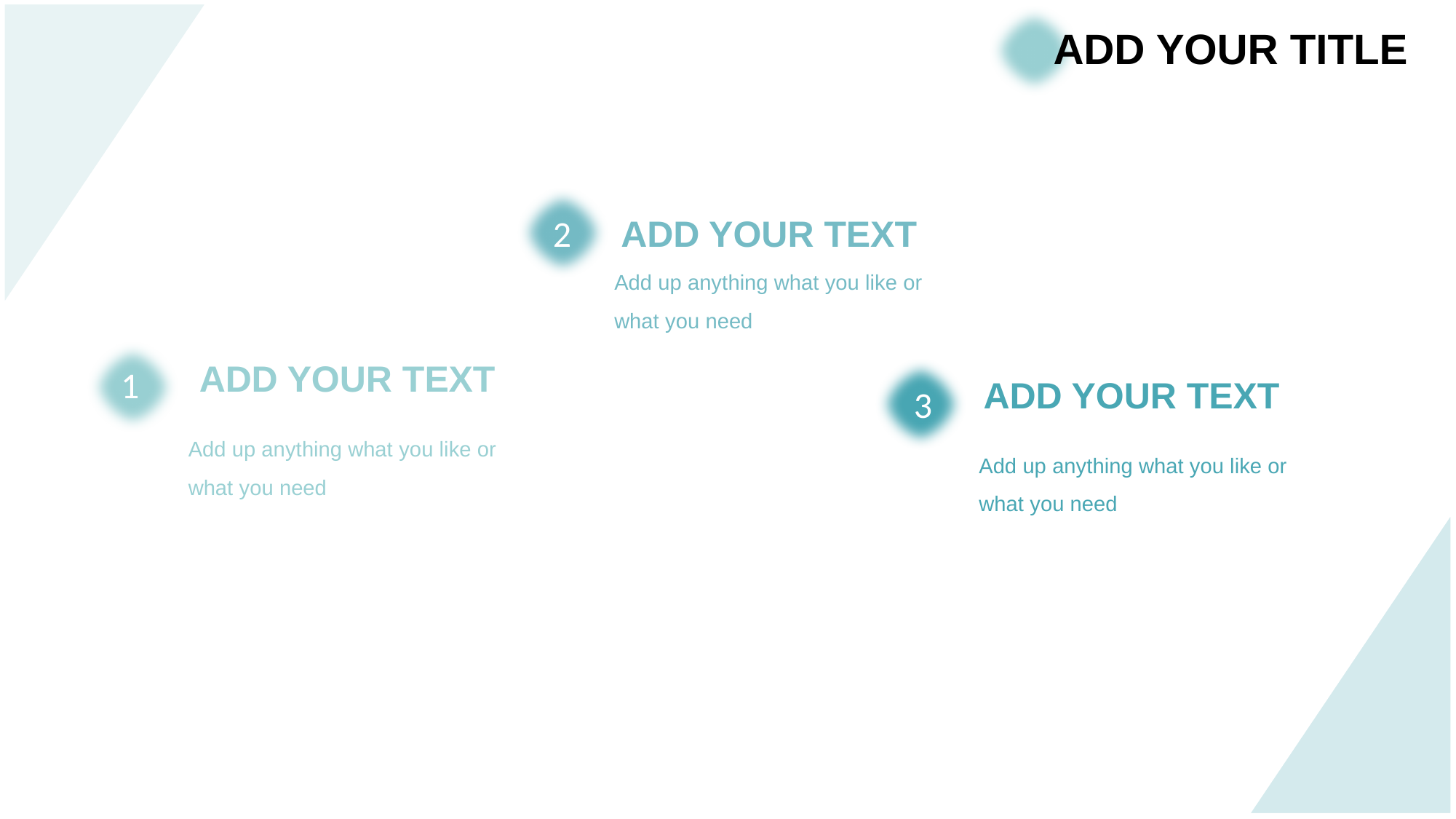

ADD YOUR TITLE

2
ADD YOUR TEXT
Add up anything what you like or what you need

ADD YOUR TEXT
1

ADD YOUR TEXT
3
Add up anything what you like or what you need
Add up anything what you like or what you need